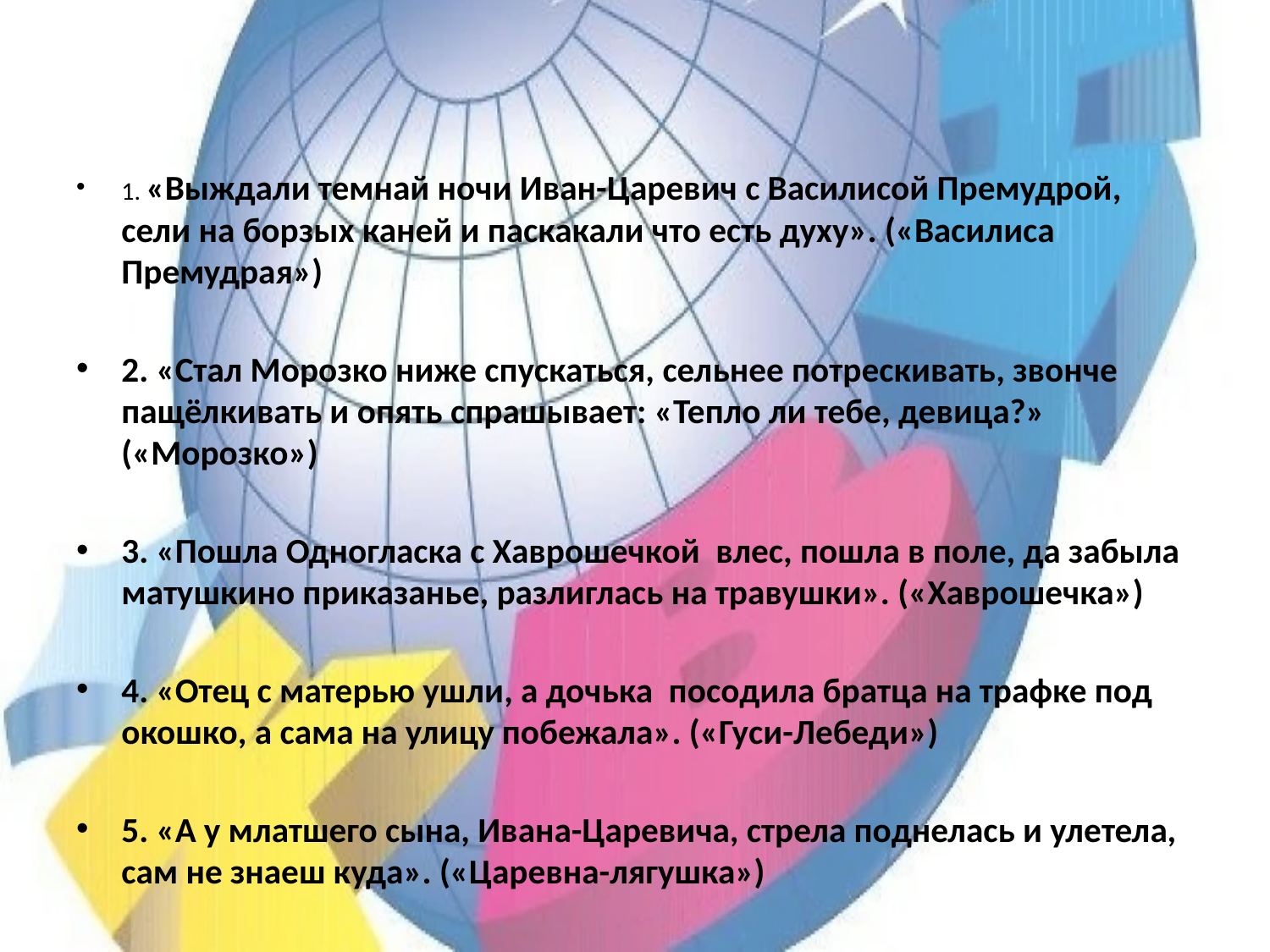

#

1. «Выждали темнай ночи Иван-Царевич с Василисой Премудрой, сели на борзых каней и паскакали что есть духу». («Василиса Премудрая»)

2. «Стал Морозко ниже спускаться, сельнее потрескивать, звонче пащёлкивать и опять спрашывает: «Тепло ли тебе, девица?» («Морозко»)

3. «Пошла Одногласка с Хаврошечкой  влес, пошла в поле, да забыла матушкино приказанье, разлиглась на травушки». («Хаврошечка»)

4. «Отец с матерью ушли, а дочька  посодила братца на трафке под окошко, а сама на улицу побежала». («Гуси-Лебеди»)

5. «А у млатшего сына, Ивана-Царевича, стрела поднелась и улетела, сам не знаеш куда». («Царевна-лягушка»)